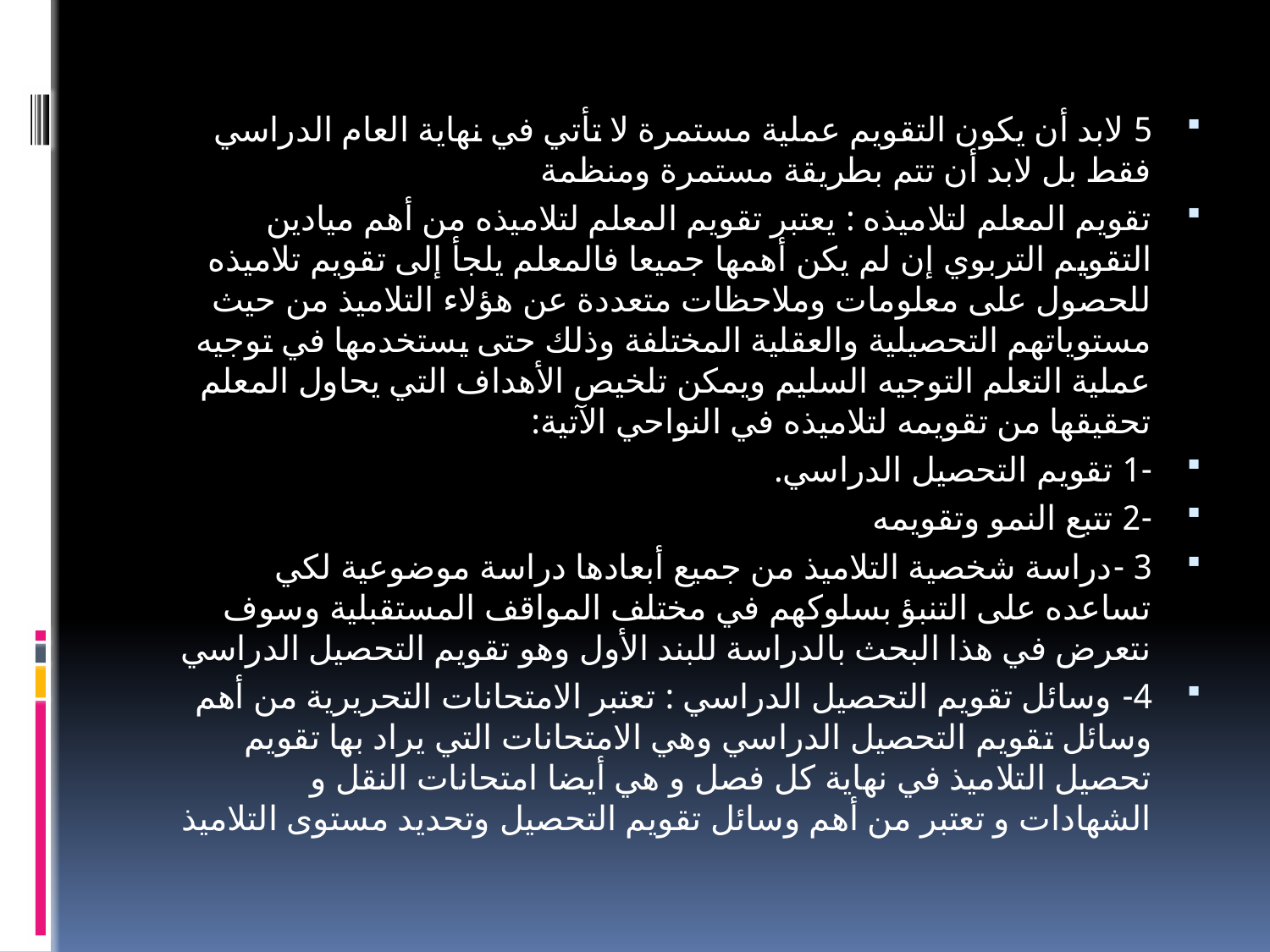

5 لابد أن يكون التقويم عملية مستمرة لا تأتي في نهاية العام الدراسي فقط بل لابد أن تتم بطريقة مستمرة ومنظمة
تقويم المعلم لتلاميذه : يعتبر تقويم المعلم لتلاميذه من أهم ميادين التقويم التربوي إن لم يكن أهمها جميعا فالمعلم يلجأ إلى تقويم تلاميذه للحصول على معلومات وملاحظات متعددة عن هؤلاء التلاميذ من حيث مستوياتهم التحصيلية والعقلية المختلفة وذلك حتى يستخدمها في توجيه عملية التعلم التوجيه السليم ويمكن تلخيص الأهداف التي يحاول المعلم تحقيقها من تقويمه لتلاميذه في النواحي الآتية:
-1 تقويم التحصيل الدراسي.
-2 تتبع النمو وتقويمه
3 -دراسة شخصية التلاميذ من جميع أبعادها دراسة موضوعية لكي تساعده على التنبؤ بسلوكهم في مختلف المواقف المستقبلية وسوف نتعرض في هذا البحث بالدراسة للبند الأول وهو تقويم التحصيل الدراسي
4- وسائل تقويم التحصيل الدراسي : تعتبر الامتحانات التحريرية من أهم وسائل تقويم التحصيل الدراسي وهي الامتحانات التي يراد بها تقويم تحصيل التلاميذ في نهاية كل فصل و هي أيضا امتحانات النقل و الشهادات و تعتبر من أهم وسائل تقويم التحصيل وتحديد مستوى التلاميذ